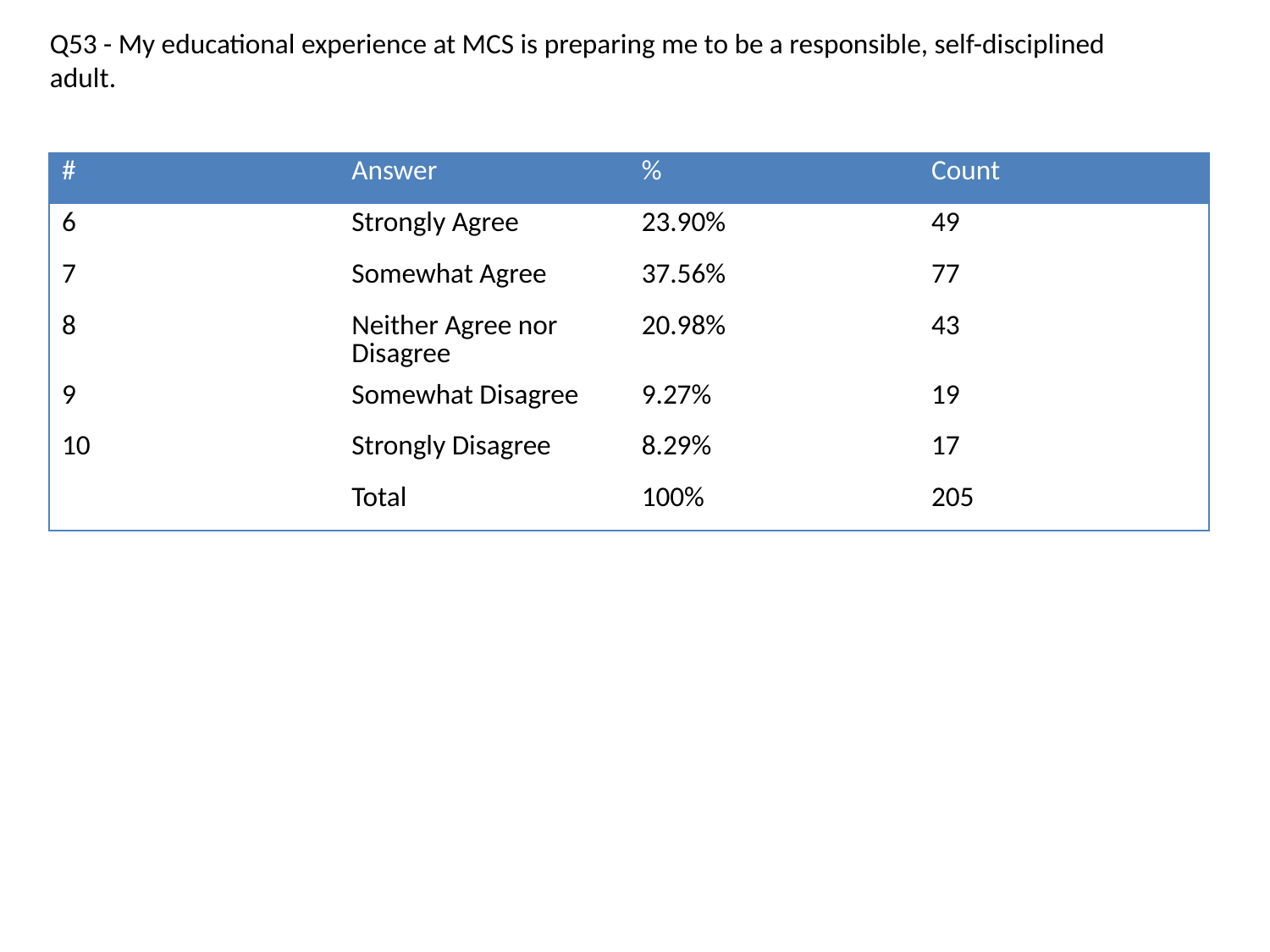

Q53 - My educational experience at MCS is preparing me to be a responsible, self-disciplined adult.
| # | Answer | % | Count |
| --- | --- | --- | --- |
| 6 | Strongly Agree | 23.90% | 49 |
| 7 | Somewhat Agree | 37.56% | 77 |
| 8 | Neither Agree nor Disagree | 20.98% | 43 |
| 9 | Somewhat Disagree | 9.27% | 19 |
| 10 | Strongly Disagree | 8.29% | 17 |
|  | Total | 100% | 205 |